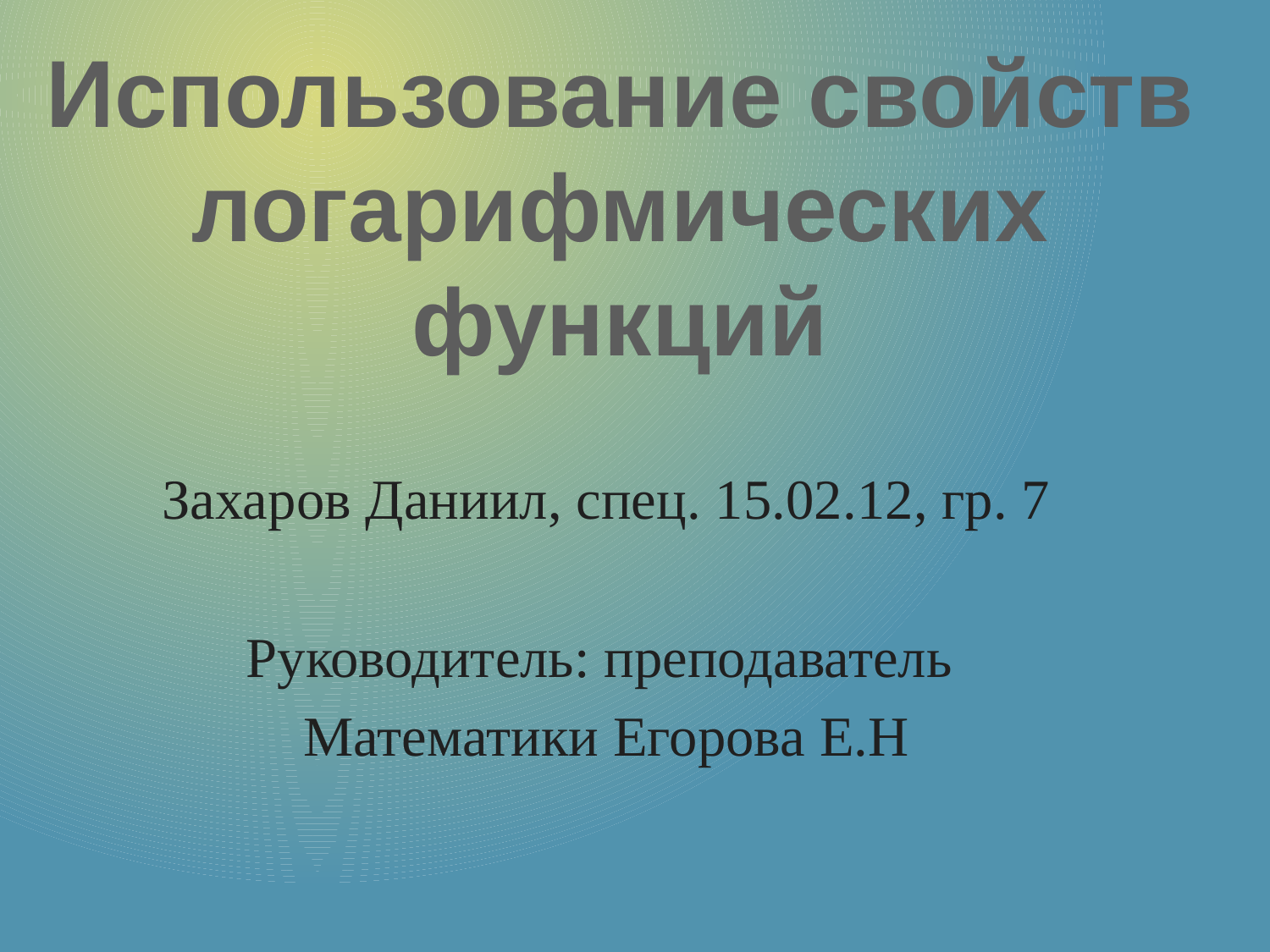

Использование свойств логарифмических функций
Захаров Даниил, спец. 15.02.12, гр. 7

Руководитель: преподаватель
Математики Егорова Е.Н